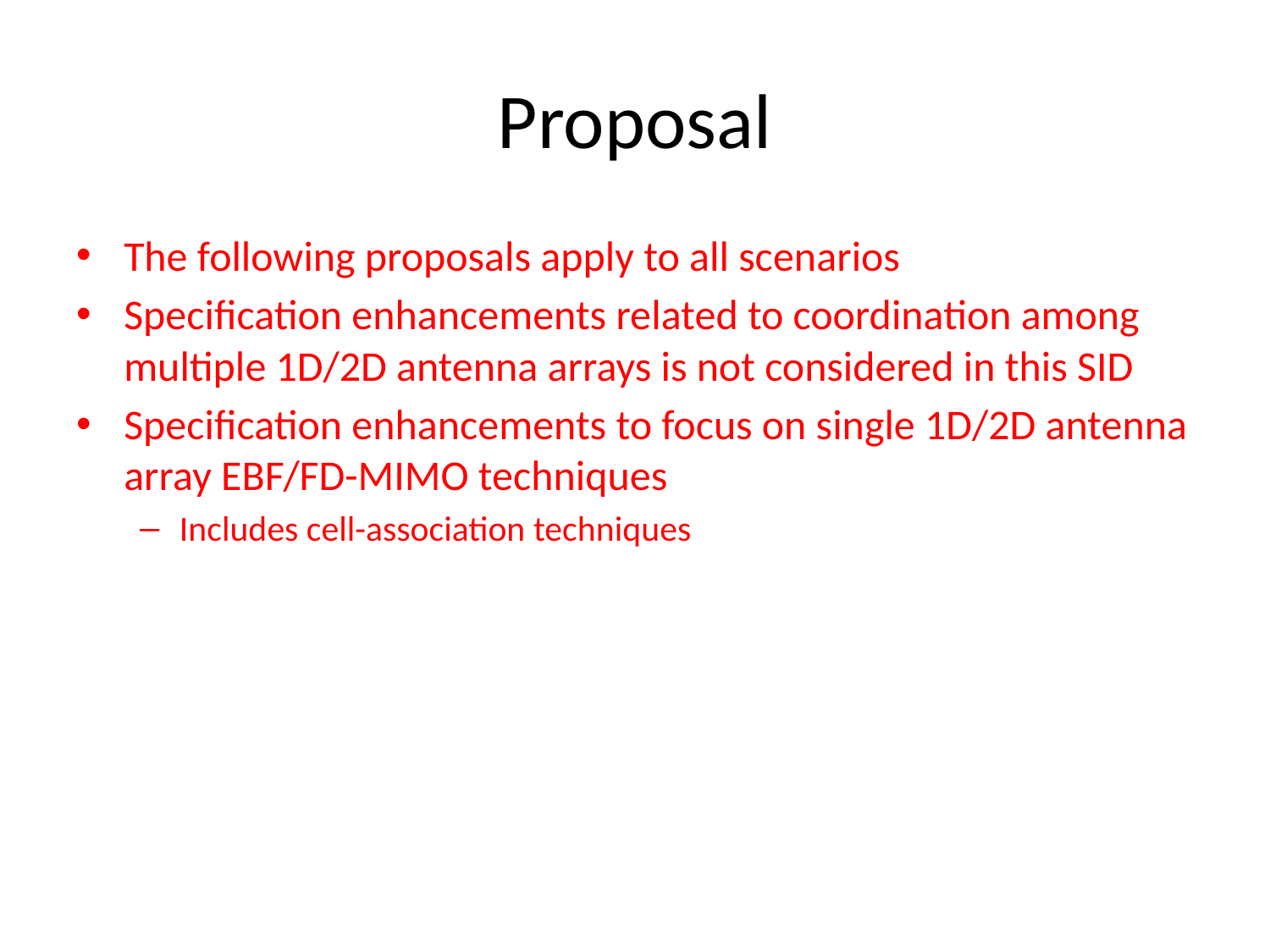

# Proposal
The following proposals apply to all scenarios
Specification enhancements related to coordination among multiple 1D/2D antenna arrays is not considered in this SID
Specification enhancements to focus on single 1D/2D antenna array EBF/FD-MIMO techniques
Includes cell-association techniques